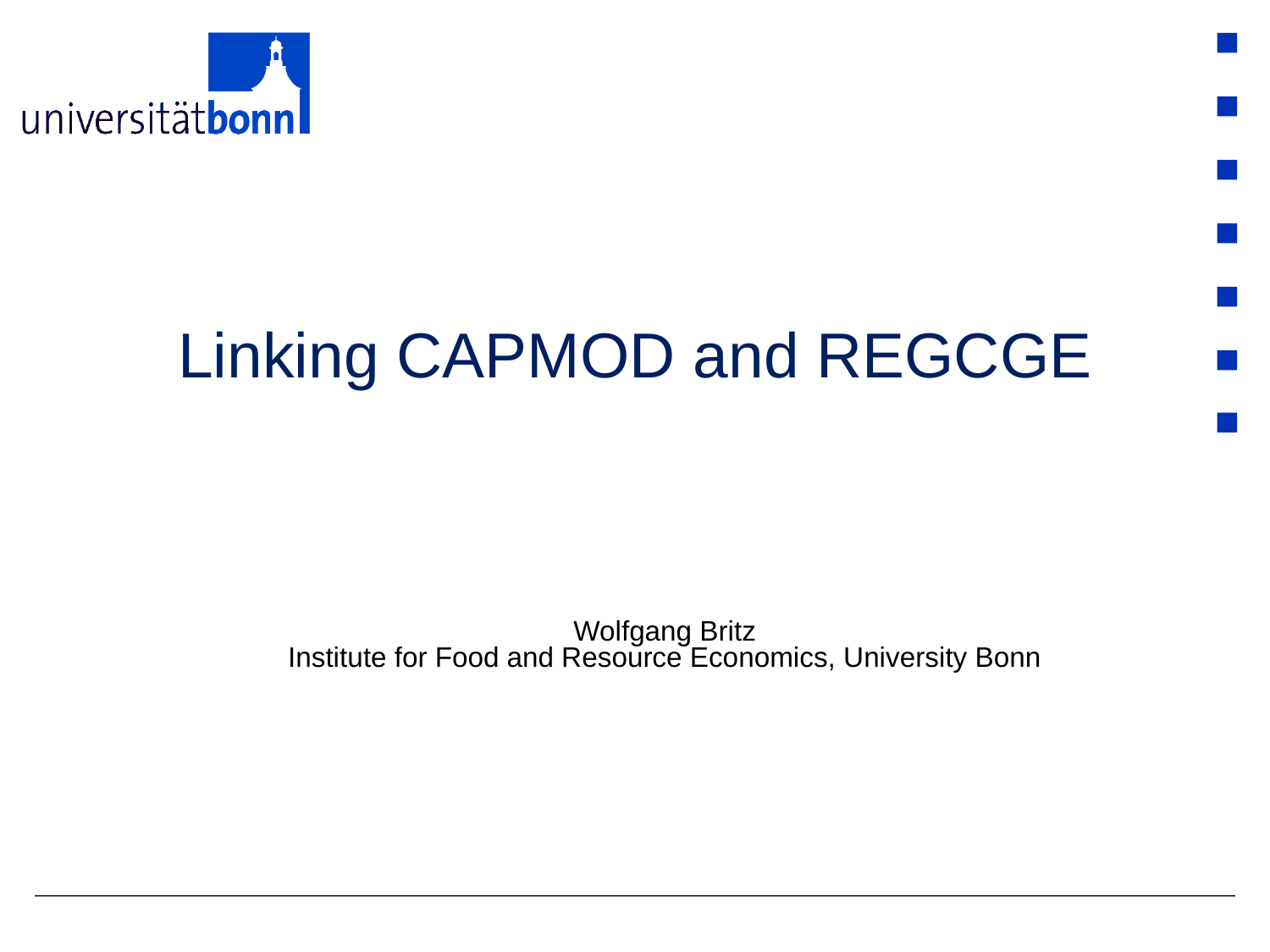

# Linking CAPMOD and REGCGE

Wolfgang Britz
Institute for Food and Resource Economics, University Bonn